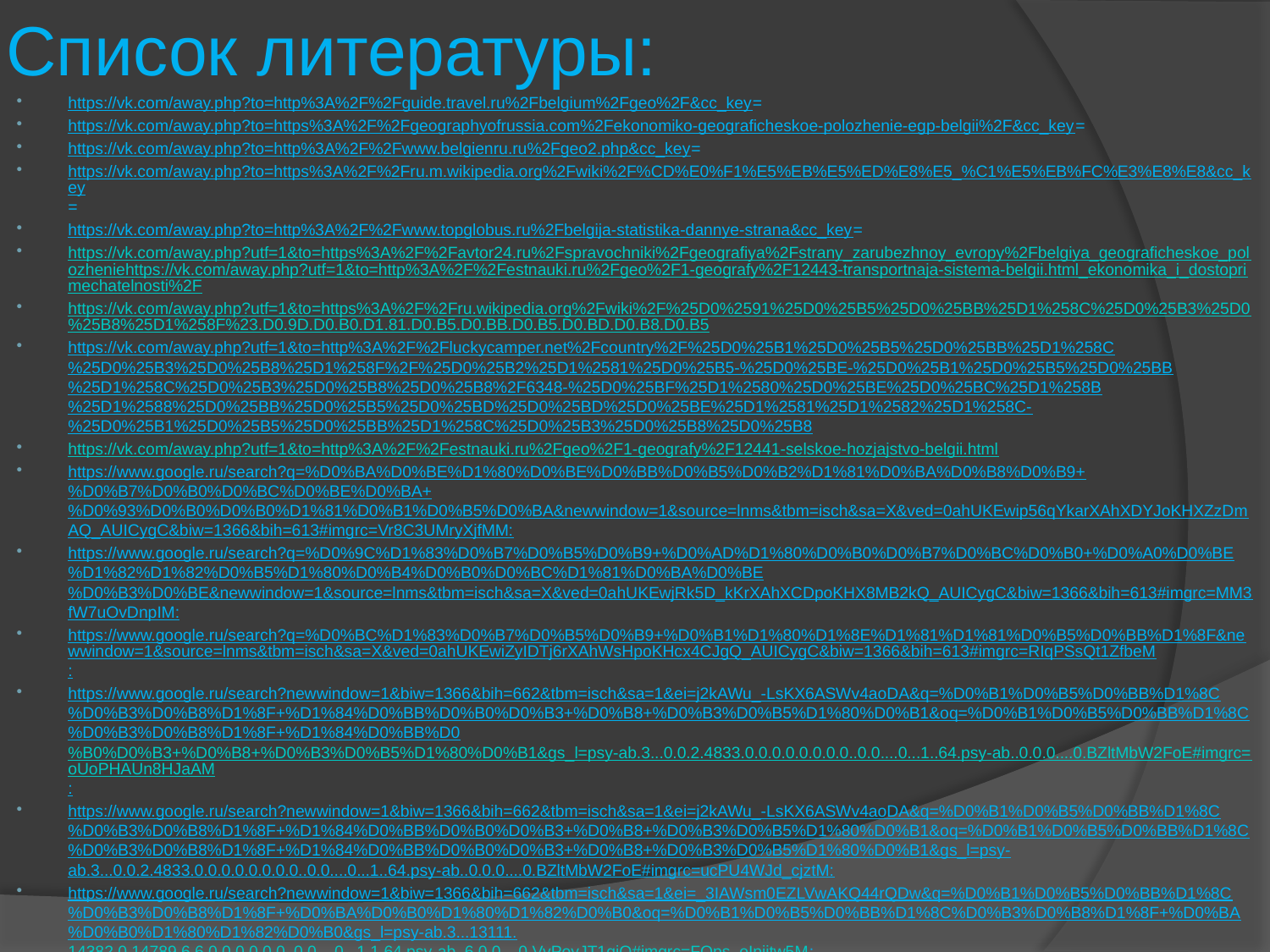

# Список литературы:
https://vk.com/away.php?to=http%3A%2F%2Fguide.travel.ru%2Fbelgium%2Fgeo%2F&cc_key=
https://vk.com/away.php?to=https%3A%2F%2Fgeographyofrussia.com%2Fekonomiko-geograficheskoe-polozhenie-egp-belgii%2F&cc_key=
https://vk.com/away.php?to=http%3A%2F%2Fwww.belgienru.ru%2Fgeo2.php&cc_key=
https://vk.com/away.php?to=https%3A%2F%2Fru.m.wikipedia.org%2Fwiki%2F%CD%E0%F1%E5%EB%E5%ED%E8%E5_%C1%E5%EB%FC%E3%E8%E8&cc_key=
https://vk.com/away.php?to=http%3A%2F%2Fwww.topglobus.ru%2Fbelgija-statistika-dannye-strana&cc_key=
https://vk.com/away.php?utf=1&to=https%3A%2F%2Favtor24.ru%2Fspravochniki%2Fgeografiya%2Fstrany_zarubezhnoy_evropy%2Fbelgiya_geograficheskoe_polozheniehttps://vk.com/away.php?utf=1&to=http%3A%2F%2Festnauki.ru%2Fgeo%2F1-geografy%2F12443-transportnaja-sistema-belgii.html_ekonomika_i_dostoprimechatelnosti%2F
https://vk.com/away.php?utf=1&to=https%3A%2F%2Fru.wikipedia.org%2Fwiki%2F%25D0%2591%25D0%25B5%25D0%25BB%25D1%258C%25D0%25B3%25D0%25B8%25D1%258F%23.D0.9D.D0.B0.D1.81.D0.B5.D0.BB.D0.B5.D0.BD.D0.B8.D0.B5
https://vk.com/away.php?utf=1&to=http%3A%2F%2Fluckycamper.net%2Fcountry%2F%25D0%25B1%25D0%25B5%25D0%25BB%25D1%258C%25D0%25B3%25D0%25B8%25D1%258F%2F%25D0%25B2%25D1%2581%25D0%25B5-%25D0%25BE-%25D0%25B1%25D0%25B5%25D0%25BB%25D1%258C%25D0%25B3%25D0%25B8%25D0%25B8%2F6348-%25D0%25BF%25D1%2580%25D0%25BE%25D0%25BC%25D1%258B%25D1%2588%25D0%25BB%25D0%25B5%25D0%25BD%25D0%25BD%25D0%25BE%25D1%2581%25D1%2582%25D1%258C-%25D0%25B1%25D0%25B5%25D0%25BB%25D1%258C%25D0%25B3%25D0%25B8%25D0%25B8
https://vk.com/away.php?utf=1&to=http%3A%2F%2Festnauki.ru%2Fgeo%2F1-geografy%2F12441-selskoe-hozjajstvo-belgii.html
https://www.google.ru/search?q=%D0%BA%D0%BE%D1%80%D0%BE%D0%BB%D0%B5%D0%B2%D1%81%D0%BA%D0%B8%D0%B9+%D0%B7%D0%B0%D0%BC%D0%BE%D0%BA+%D0%93%D0%B0%D0%B0%D1%81%D0%B1%D0%B5%D0%BA&newwindow=1&source=lnms&tbm=isch&sa=X&ved=0ahUKEwip56qYkarXAhXDYJoKHXZzDmAQ_AUICygC&biw=1366&bih=613#imgrc=Vr8C3UMryXjfMM:
https://www.google.ru/search?q=%D0%9C%D1%83%D0%B7%D0%B5%D0%B9+%D0%AD%D1%80%D0%B0%D0%B7%D0%BC%D0%B0+%D0%A0%D0%BE%D1%82%D1%82%D0%B5%D1%80%D0%B4%D0%B0%D0%BC%D1%81%D0%BA%D0%BE%D0%B3%D0%BE&newwindow=1&source=lnms&tbm=isch&sa=X&ved=0ahUKEwjRk5D_kKrXAhXCDpoKHX8MB2kQ_AUICygC&biw=1366&bih=613#imgrc=MM3fW7uOvDnpIM:
https://www.google.ru/search?q=%D0%BC%D1%83%D0%B7%D0%B5%D0%B9+%D0%B1%D1%80%D1%8E%D1%81%D1%81%D0%B5%D0%BB%D1%8F&newwindow=1&source=lnms&tbm=isch&sa=X&ved=0ahUKEwiZyIDTj6rXAhWsHpoKHcx4CJgQ_AUICygC&biw=1366&bih=613#imgrc=RIqPSsQt1ZfbeM:
https://www.google.ru/search?newwindow=1&biw=1366&bih=662&tbm=isch&sa=1&ei=j2kAWu_-LsKX6ASWv4aoDA&q=%D0%B1%D0%B5%D0%BB%D1%8C%D0%B3%D0%B8%D1%8F+%D1%84%D0%BB%D0%B0%D0%B3+%D0%B8+%D0%B3%D0%B5%D1%80%D0%B1&oq=%D0%B1%D0%B5%D0%BB%D1%8C%D0%B3%D0%B8%D1%8F+%D1%84%D0%BB%D0%B0%D0%B3+%D0%B8+%D0%B3%D0%B5%D1%80%D0%B1&gs_l=psy-ab.3...0.0.2.4833.0.0.0.0.0.0.0.0..0.0....0...1..64.psy-ab..0.0.0....0.BZltMbW2FoE#imgrc=oUoPHAUn8HJaAM:
https://www.google.ru/search?newwindow=1&biw=1366&bih=662&tbm=isch&sa=1&ei=j2kAWu_-LsKX6ASWv4aoDA&q=%D0%B1%D0%B5%D0%BB%D1%8C%D0%B3%D0%B8%D1%8F+%D1%84%D0%BB%D0%B0%D0%B3+%D0%B8+%D0%B3%D0%B5%D1%80%D0%B1&oq=%D0%B1%D0%B5%D0%BB%D1%8C%D0%B3%D0%B8%D1%8F+%D1%84%D0%BB%D0%B0%D0%B3+%D0%B8+%D0%B3%D0%B5%D1%80%D0%B1&gs_l=psy-ab.3...0.0.2.4833.0.0.0.0.0.0.0.0..0.0....0...1..64.psy-ab..0.0.0....0.BZltMbW2FoE#imgrc=ucPU4WJd_cjztM:
https://www.google.ru/search?newwindow=1&biw=1366&bih=662&tbm=isch&sa=1&ei=_3IAWsm0EZLVwAKQ44rQDw&q=%D0%B1%D0%B5%D0%BB%D1%8C%D0%B3%D0%B8%D1%8F+%D0%BA%D0%B0%D1%80%D1%82%D0%B0&oq=%D0%B1%D0%B5%D0%BB%D1%8C%D0%B3%D0%B8%D1%8F+%D0%BA%D0%B0%D1%80%D1%82%D0%B0&gs_l=psy-ab.3...13111.14382.0.14789.6.6.0.0.0.0.0.0..0.0....0...1.1.64.psy-ab..6.0.0....0.VvPoyJT1qjQ#imgrc=FQps_oIpijtw5M:
https://www.google.ru/search?newwindow=1&biw=1366&bih=662&tbm=isch&sa=1&ei=_3IAWsm0EZLVwAKQ44rQDw&q=%D0%B1%D0%B5%D0%BB%D1%8C%D0%B3%D0%B8%D1%8F+%D0%BA%D0%B0%D1%80%D1%82%D0%B0&oq=%D0%B1%D0%B5%D0%BB%D1%8C%D0%B3%D0%B8%D1%8F+%D0%BA%D0%B0%D1%80%D1%82%D0%B0&gs_l=psy-ab.3...13111.14382.0.14789.6.6.0.0.0.0.0.0..0.0....0...1.1.64.psy-ab..6.0.0....0.VvPoyJT1qjQ#imgrc=WFEc-sDjOe68pM: